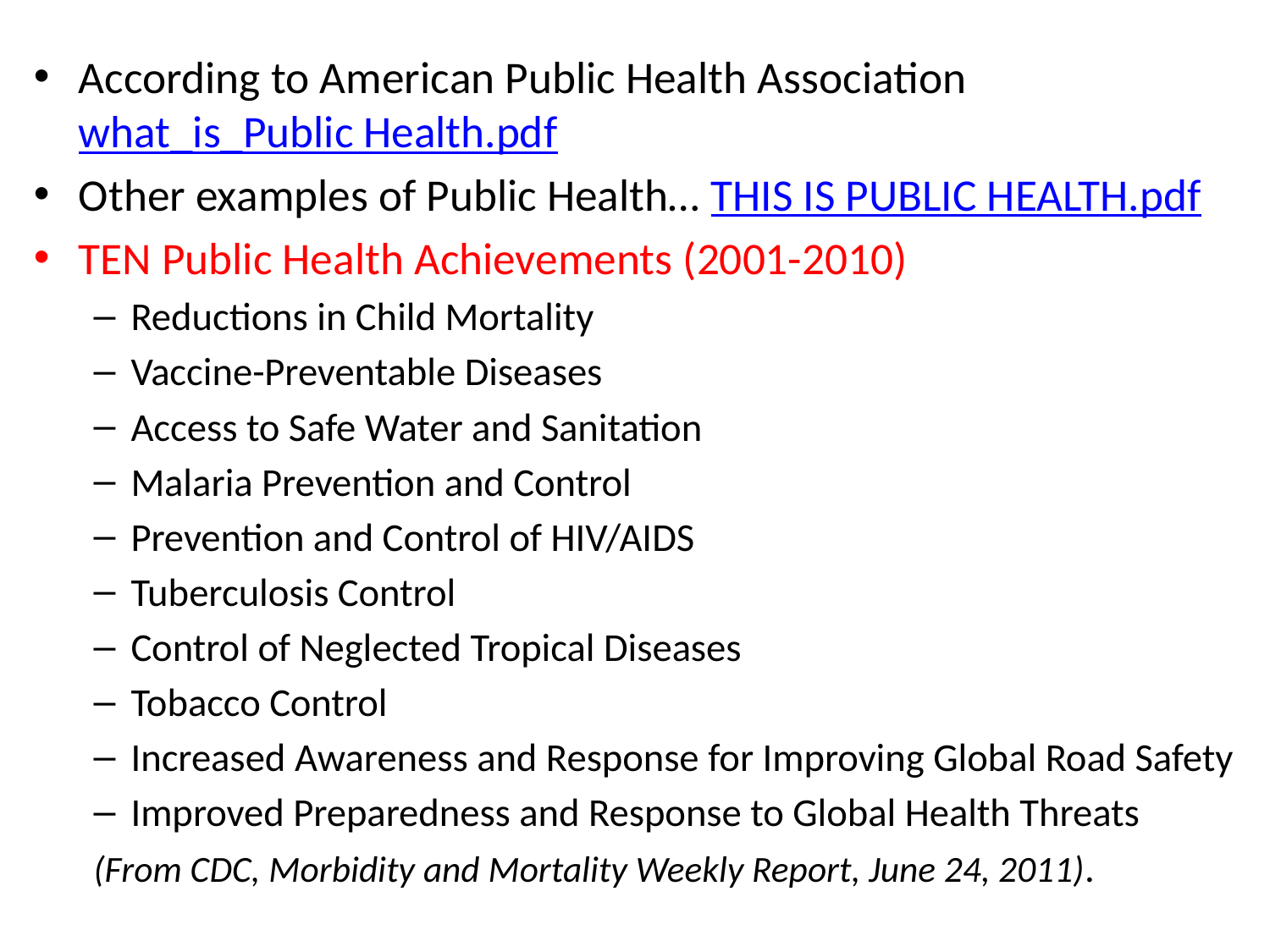

According to American Public Health Association what_is_Public Health.pdf
Other examples of Public Health… THIS IS PUBLIC HEALTH.pdf
TEN Public Health Achievements (2001-2010)
Reductions in Child Mortality
Vaccine-Preventable Diseases
Access to Safe Water and Sanitation
Malaria Prevention and Control
Prevention and Control of HIV/AIDS
Tuberculosis Control
Control of Neglected Tropical Diseases
Tobacco Control
Increased Awareness and Response for Improving Global Road Safety
Improved Preparedness and Response to Global Health Threats
(From CDC, Morbidity and Mortality Weekly Report, June 24, 2011).